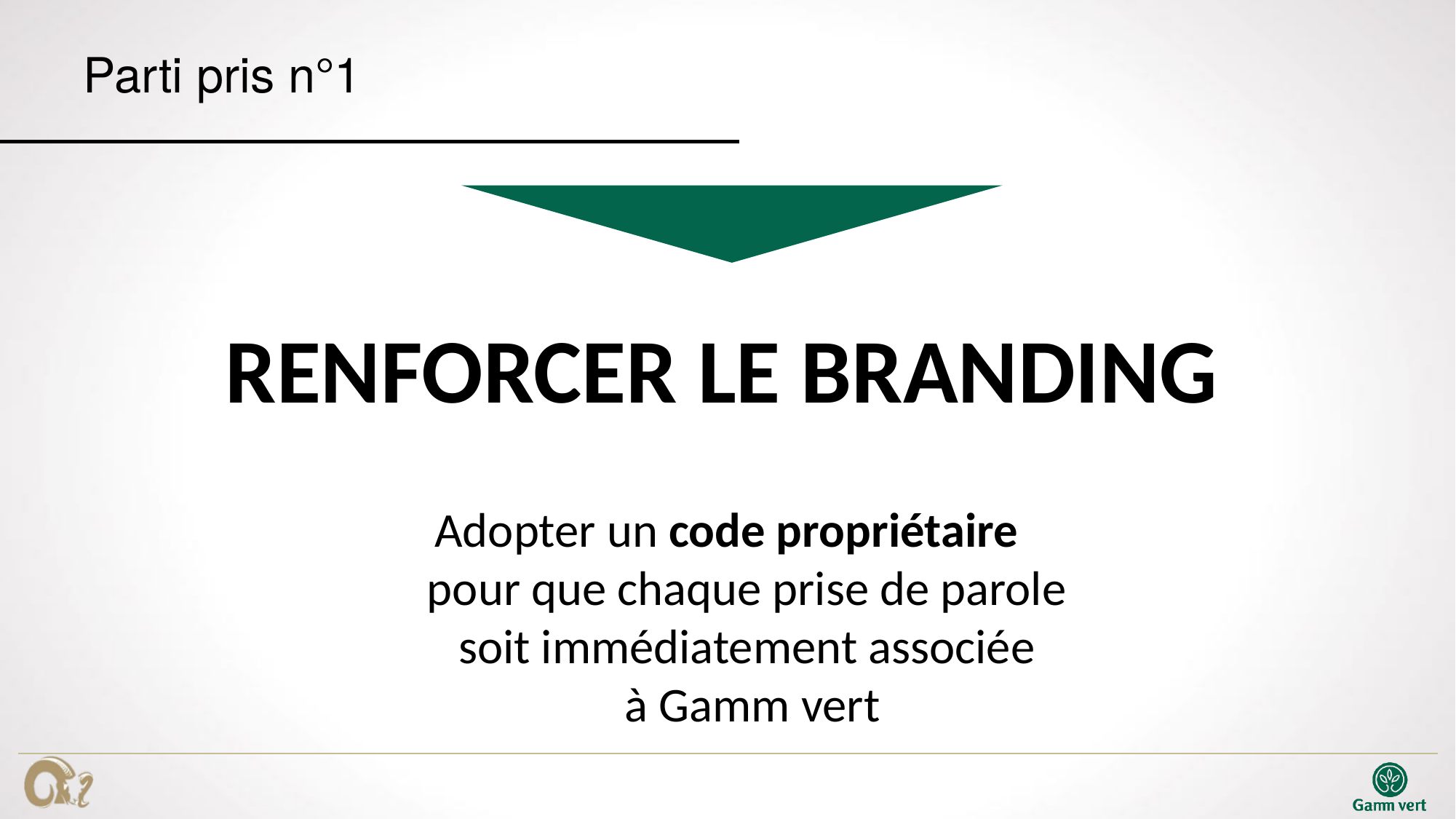

# Parti pris n°1

RENFORCER LE BRANDING

Adopter un code propriétaire
pour que chaque prise de parole
soit immédiatement associée
à Gamm vert